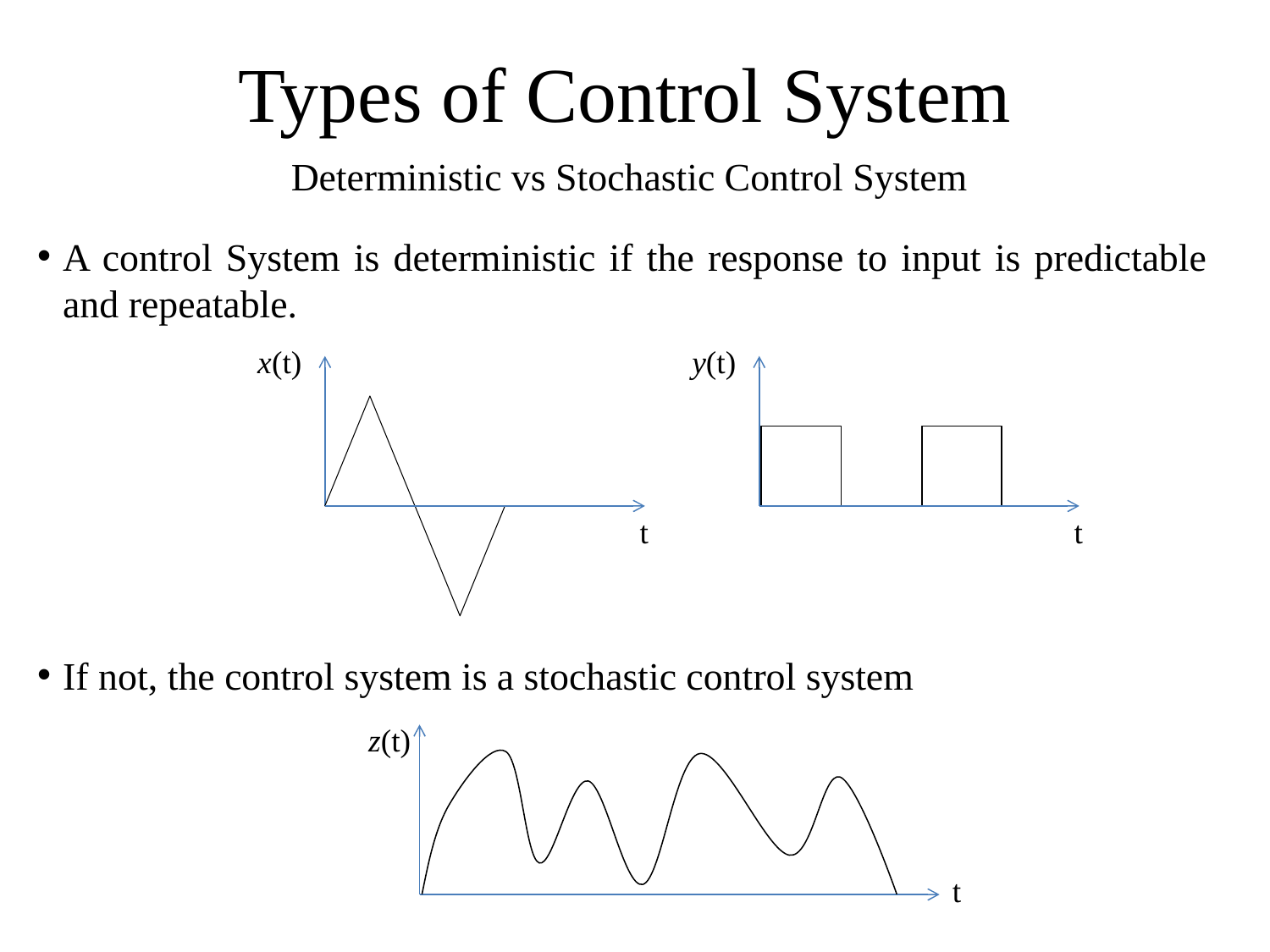

Types of Control System
Deterministic vs Stochastic Control System
A control System is deterministic if the response to input is predictable and repeatable.

If not, the control system is a stochastic control system
x(t)

    t
y(t)

    t
z(t)

t